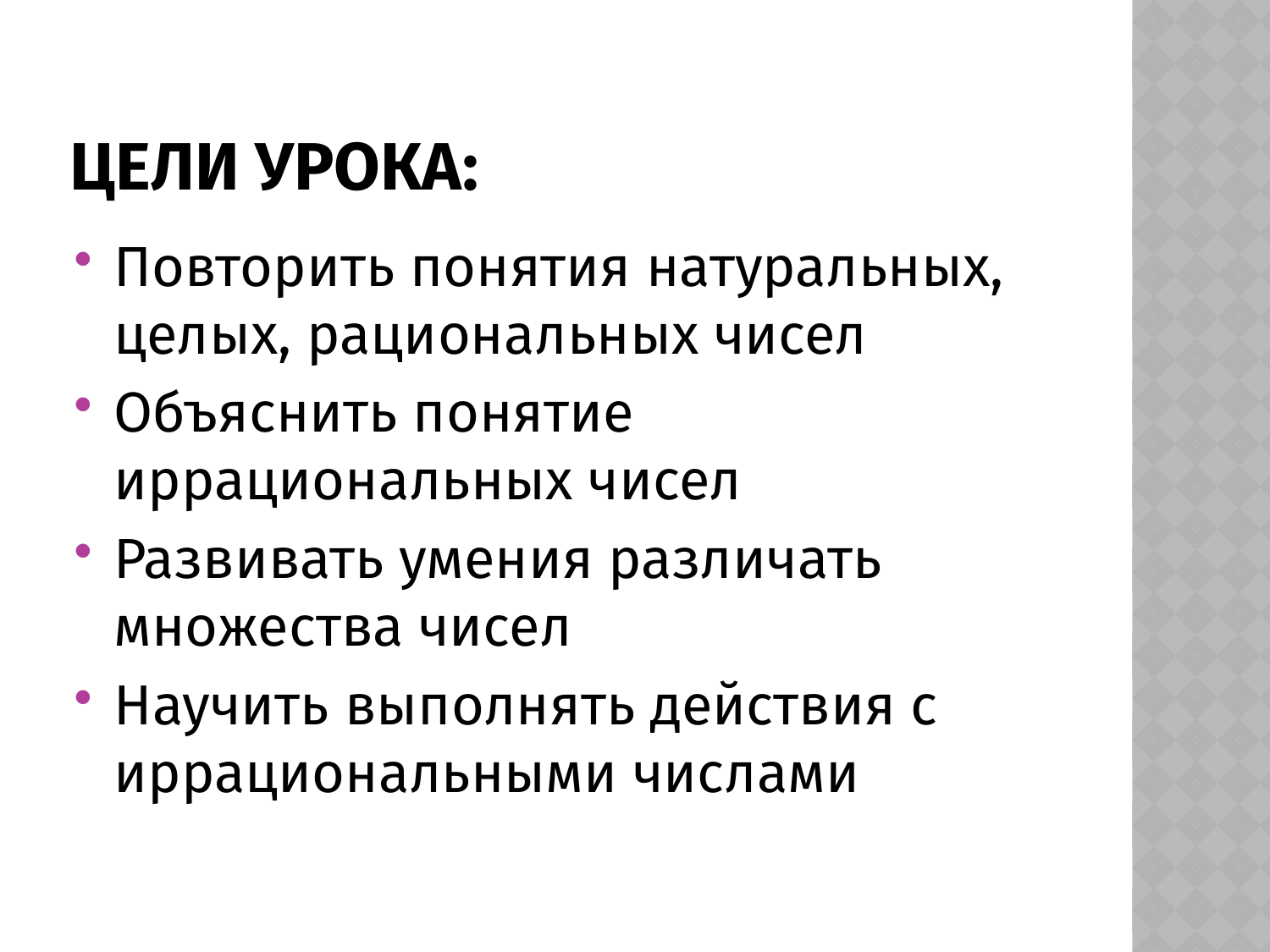

# Цели урока:
Повторить понятия натуральных, целых, рациональных чисел
Объяснить понятие иррациональных чисел
Развивать умения различать множества чисел
Научить выполнять действия с иррациональными числами